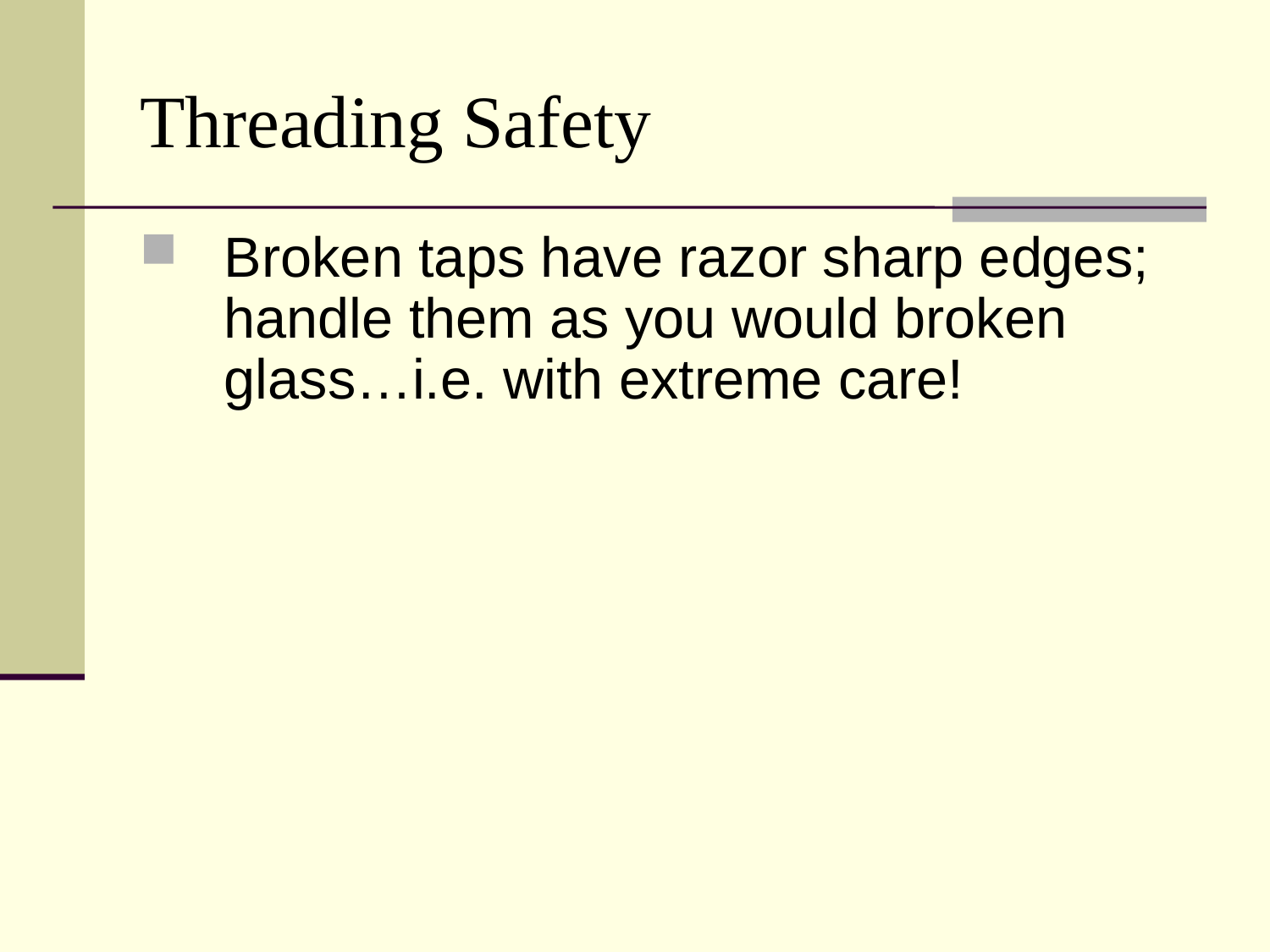

# Threading Safety
Broken taps have razor sharp edges; handle them as you would broken glass…i.e. with extreme care!